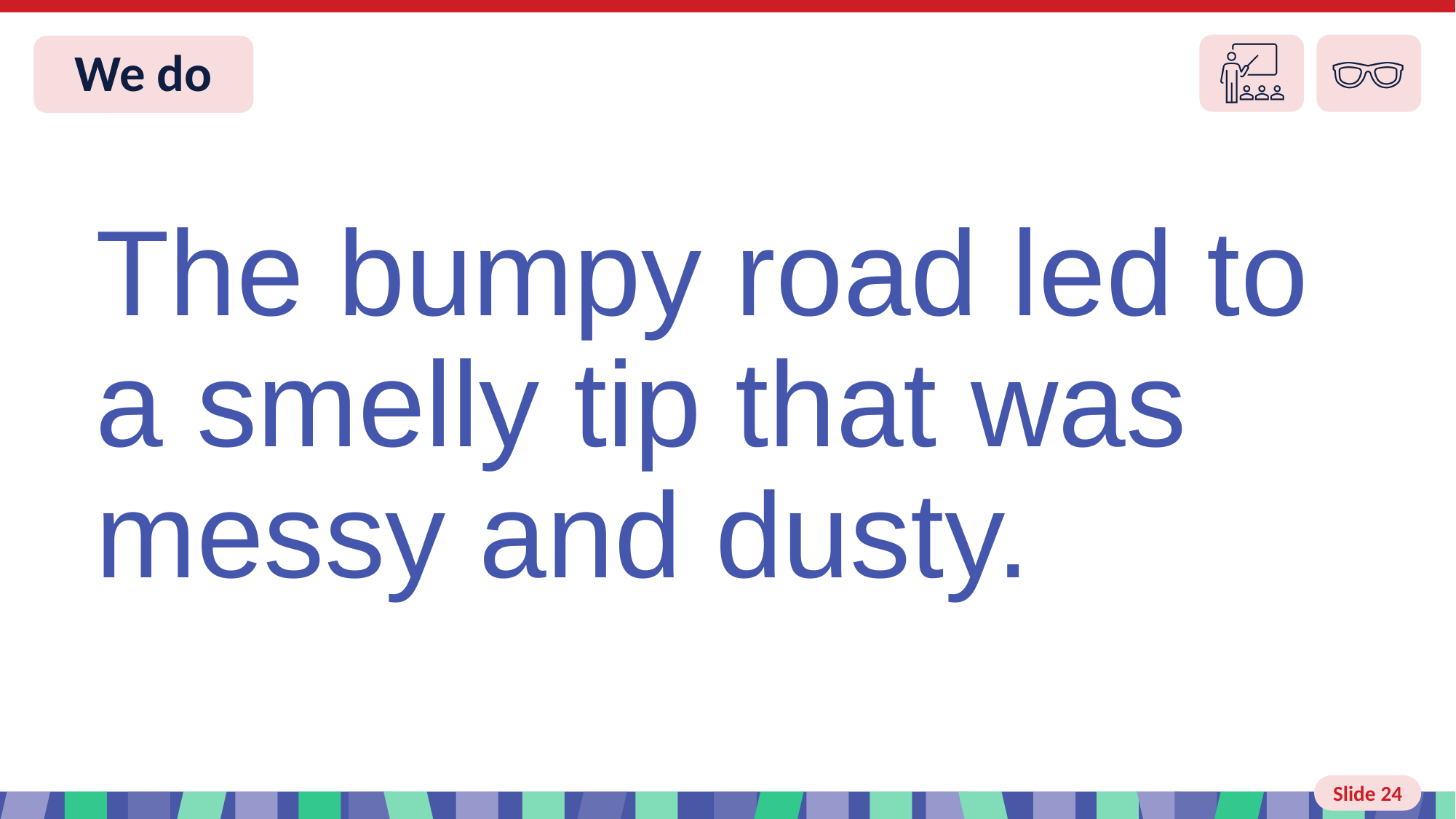

Slide 24 We do
The bumpy road led to a smelly tip that was messy and dusty.